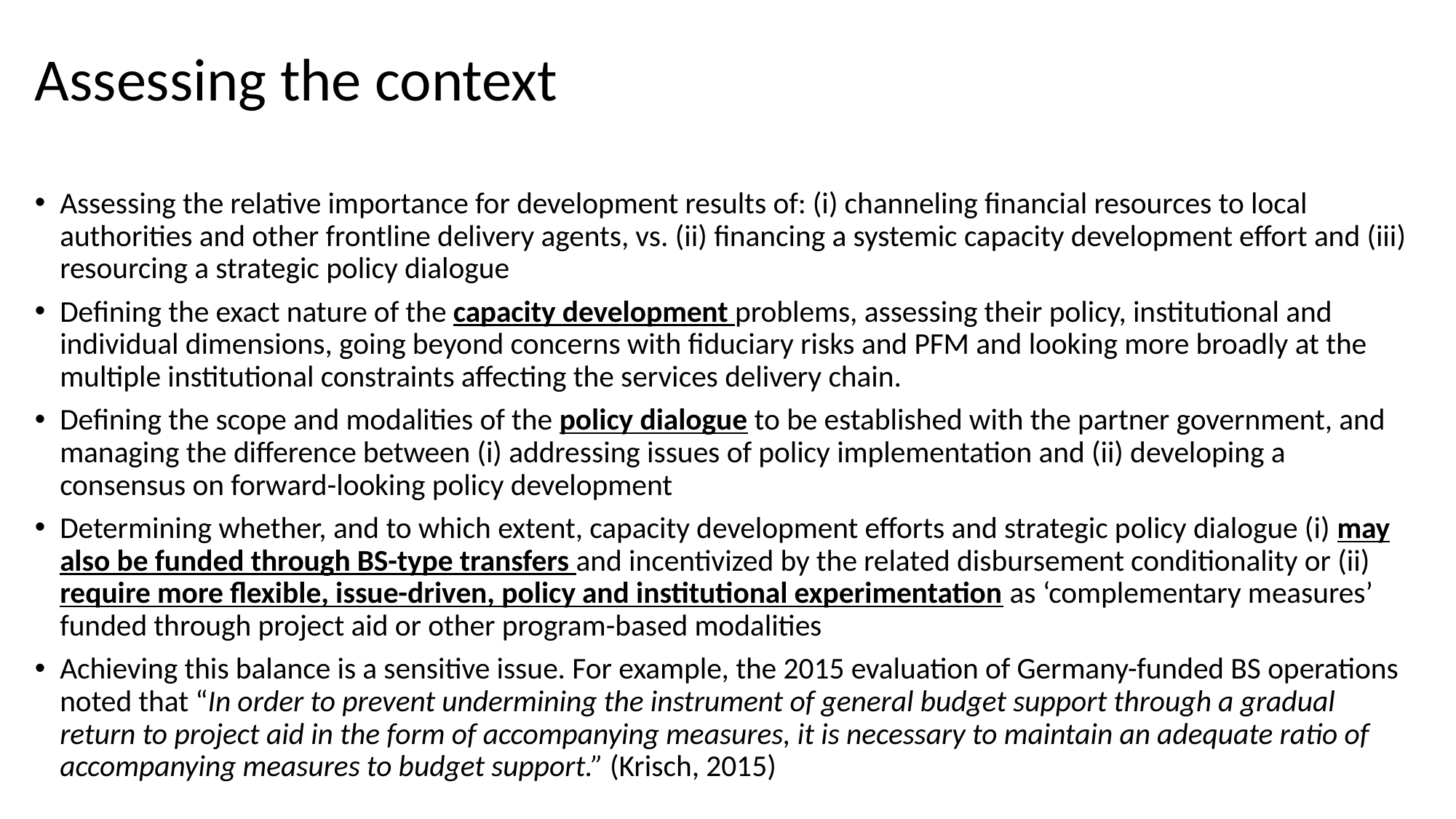

# Assessing the context
Assessing the relative importance for development results of: (i) channeling financial resources to local authorities and other frontline delivery agents, vs. (ii) financing a systemic capacity development effort and (iii) resourcing a strategic policy dialogue
Defining the exact nature of the capacity development problems, assessing their policy, institutional and individual dimensions, going beyond concerns with fiduciary risks and PFM and looking more broadly at the multiple institutional constraints affecting the services delivery chain.
Defining the scope and modalities of the policy dialogue to be established with the partner government, and managing the difference between (i) addressing issues of policy implementation and (ii) developing a consensus on forward-looking policy development
Determining whether, and to which extent, capacity development efforts and strategic policy dialogue (i) may also be funded through BS-type transfers and incentivized by the related disbursement conditionality or (ii) require more flexible, issue-driven, policy and institutional experimentation as ‘complementary measures’ funded through project aid or other program-based modalities
Achieving this balance is a sensitive issue. For example, the 2015 evaluation of Germany-funded BS operations noted that “In order to prevent undermining the instrument of general budget support through a gradual return to project aid in the form of accompanying measures, it is necessary to maintain an adequate ratio of accompanying measures to budget support.” (Krisch, 2015)